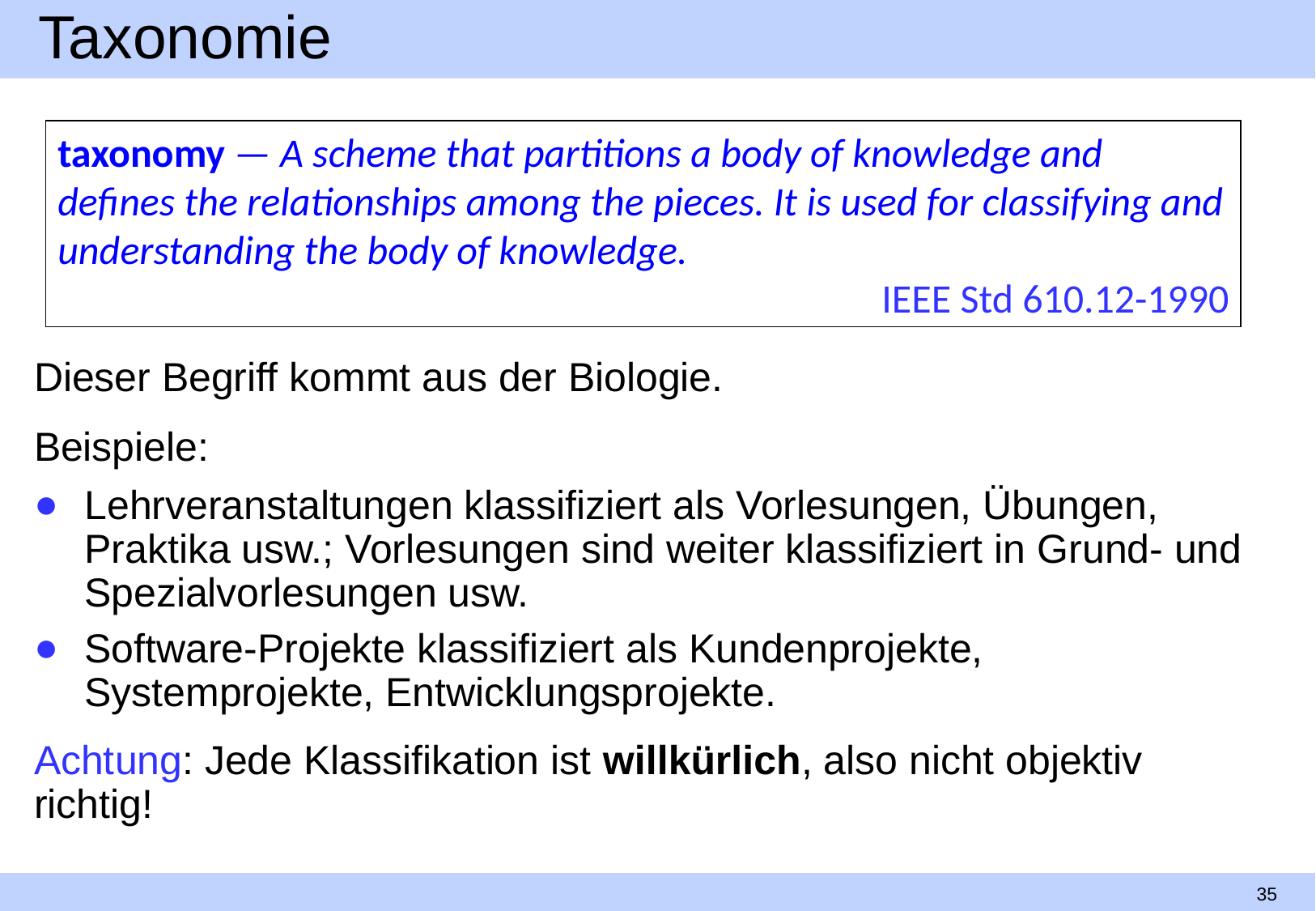

# Taxonomie
taxonomy — A scheme that partitions a body of knowledge and defines the relationships among the pieces. It is used for classifying and understanding the body of knowledge.
IEEE Std 610.12-1990
Dieser Begriff kommt aus der Biologie.
Beispiele:
Lehrveranstaltungen klassifiziert als Vorlesungen, Übungen, Praktika usw.; Vorlesungen sind weiter klassifiziert in Grund- und Spezialvorlesungen usw.
Software-Projekte klassifiziert als Kundenprojekte, Systemprojekte, Entwicklungsprojekte.
Achtung: Jede Klassifikation ist willkürlich, also nicht objektiv richtig!

35